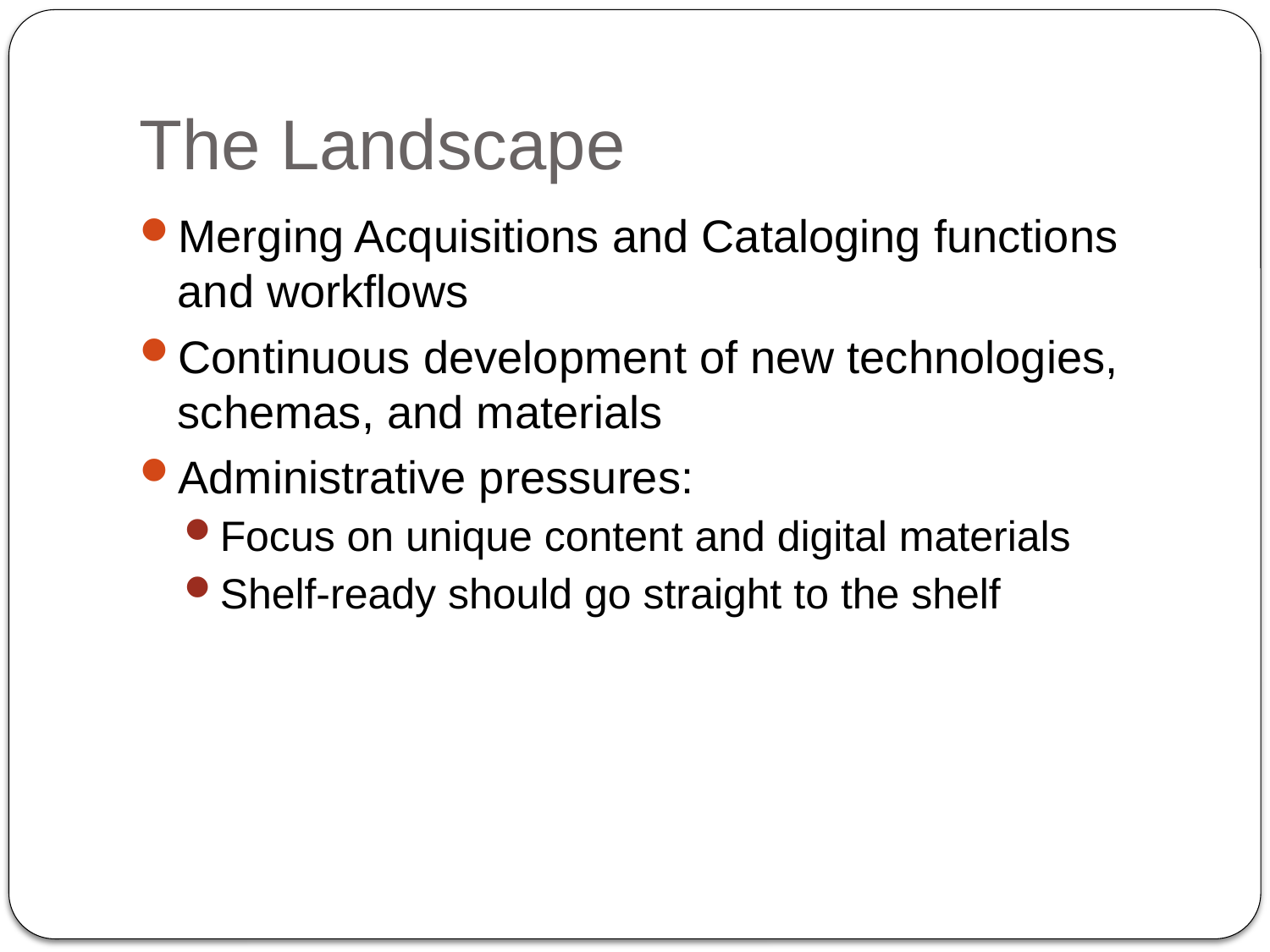

# The Landscape
Merging Acquisitions and Cataloging functions and workflows
Continuous development of new technologies, schemas, and materials
Administrative pressures:
Focus on unique content and digital materials
Shelf-ready should go straight to the shelf